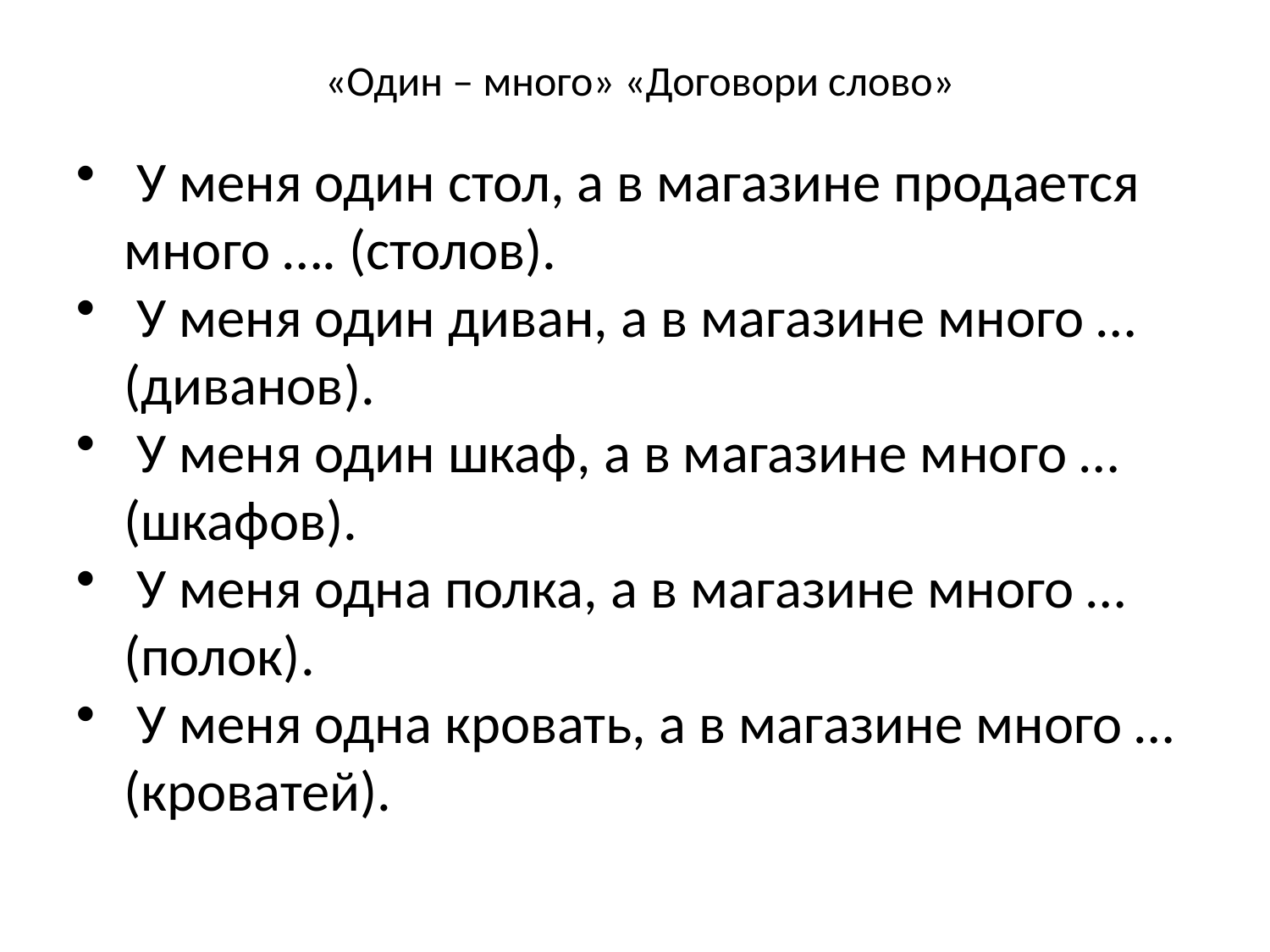

# «Один – много» «Договори слово»
 У меня один стол, а в магазине продается много …. (столов).
 У меня один диван, а в магазине много … (диванов).
 У меня один шкаф, а в магазине много … (шкафов).
 У меня одна полка, а в магазине много … (полок).
 У меня одна кровать, а в магазине много … (кроватей).